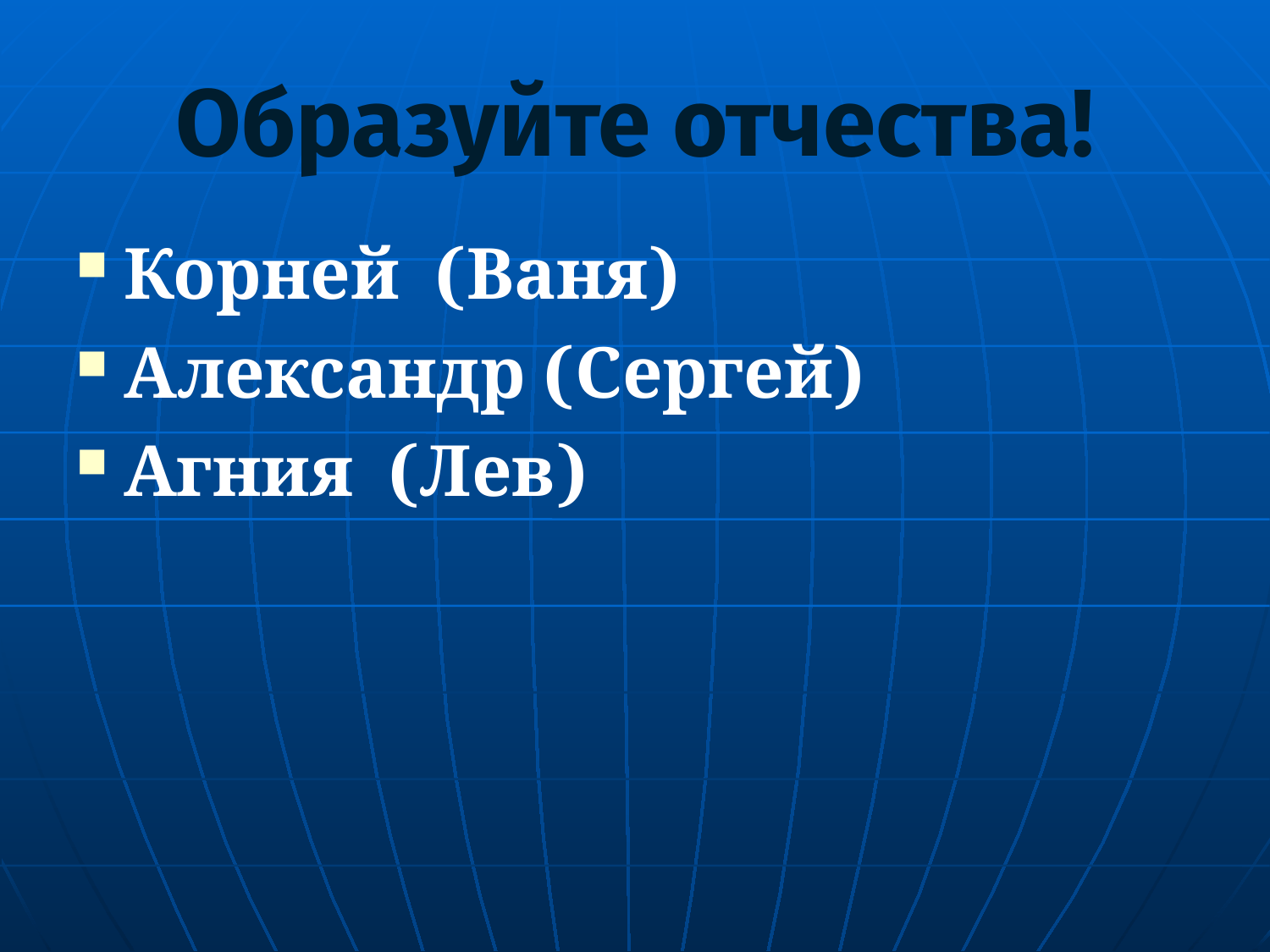

# Образуйте отчества!
Корней  (Ваня)
Александр (Сергей)
Агния  (Лев)